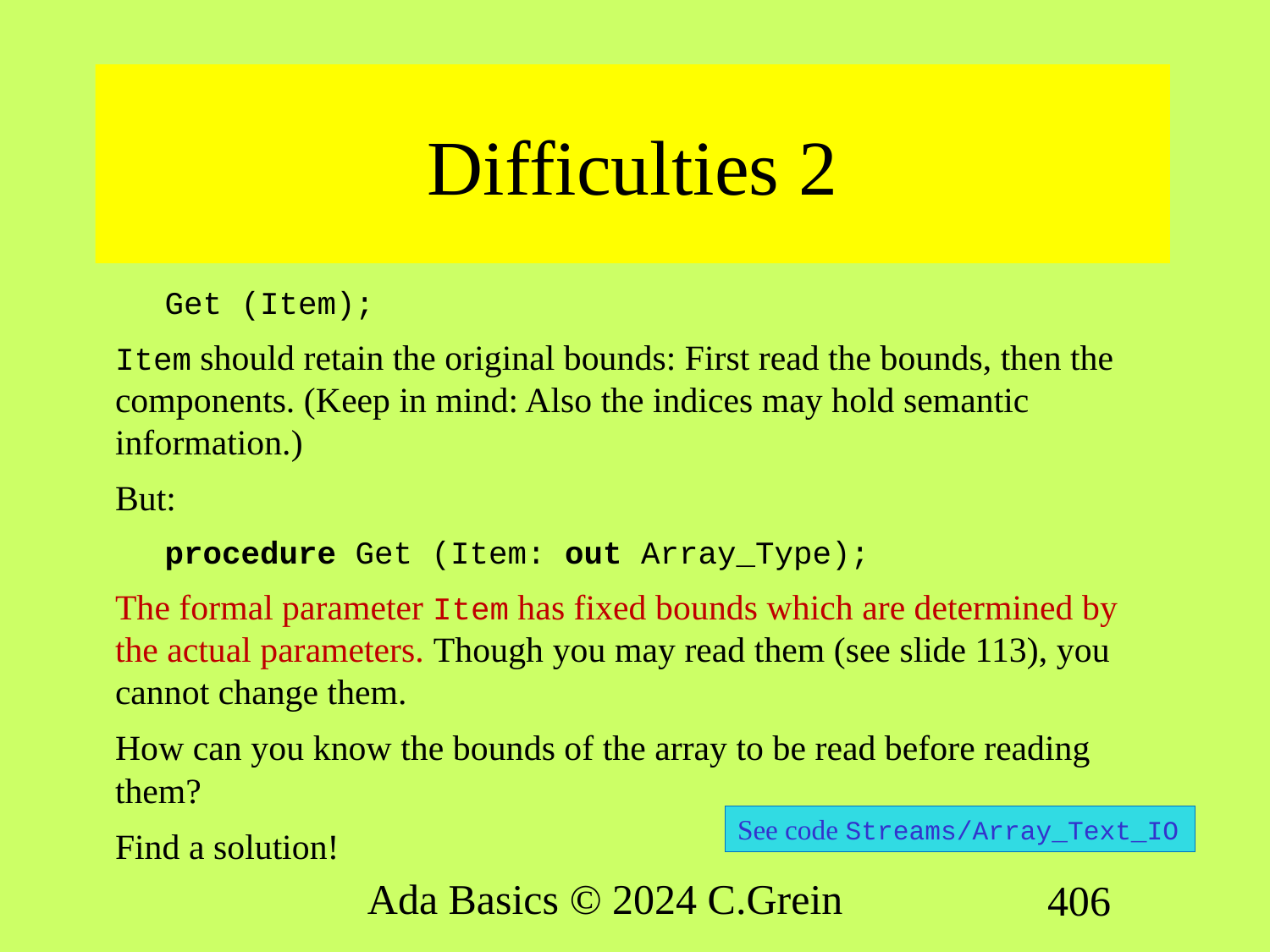

# Difficulties 2
Get (Item);
Item should retain the original bounds: First read the bounds, then the components. (Keep in mind: Also the indices may hold semantic information.)
But:
procedure Get (Item: out Array_Type);
The formal parameter Item has fixed bounds which are determined by the actual parameters. Though you may read them (see slide 113), you cannot change them.
How can you know the bounds of the array to be read before reading them?
Find a solution!
See code Streams/Array_Text_IO
Ada Basics © 2024 C.Grein
406